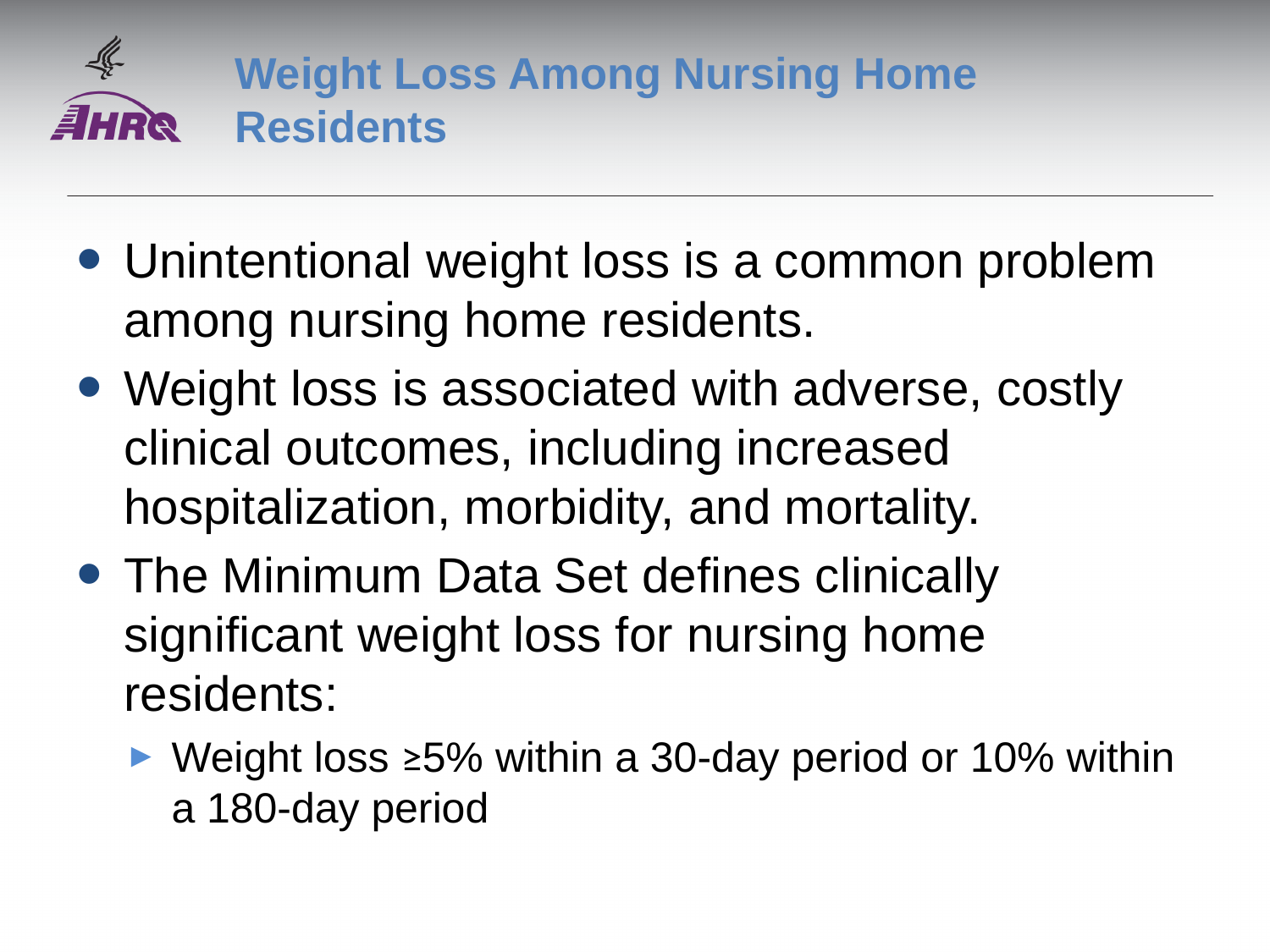

# Weight Loss Among Nursing Home Residents
Unintentional weight loss is a common problem among nursing home residents.
Weight loss is associated with adverse, costly clinical outcomes, including increased hospitalization, morbidity, and mortality.
The Minimum Data Set defines clinically significant weight loss for nursing home residents:
Weight loss ≥5% within a 30-day period or 10% within a 180-day period